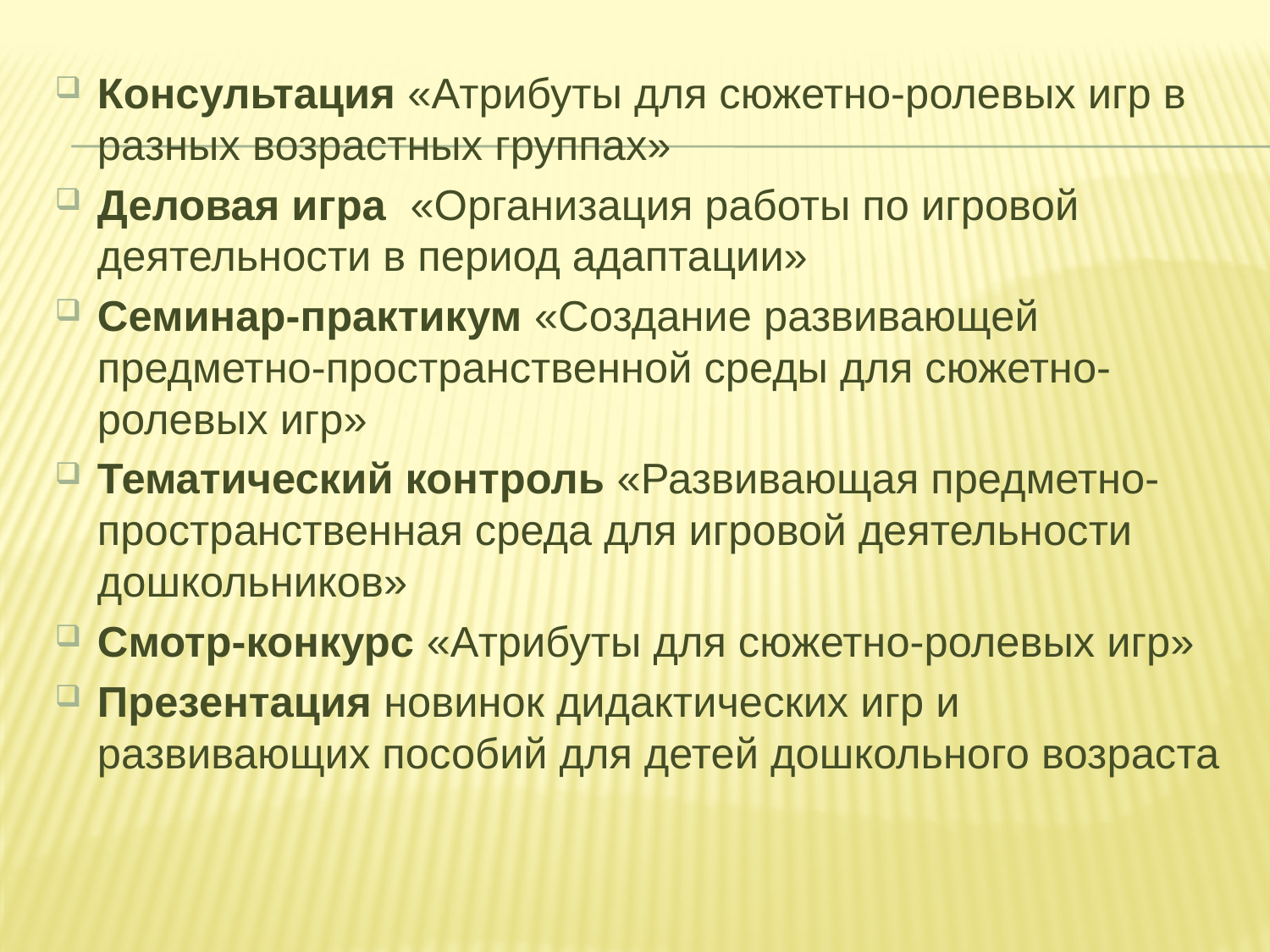

Консультация «Атрибуты для сюжетно-ролевых игр в разных возрастных группах»
Деловая игра  «Организация работы по игровой деятельности в период адаптации»
Семинар-практикум «Создание развивающей предметно-пространственной среды для сюжетно-ролевых игр»
Тематический контроль «Развивающая предметно-пространственная среда для игровой деятельности дошкольников»
Смотр-конкурс «Атрибуты для сюжетно-ролевых игр»
Презентация новинок дидактических игр и развивающих пособий для детей дошкольного возраста